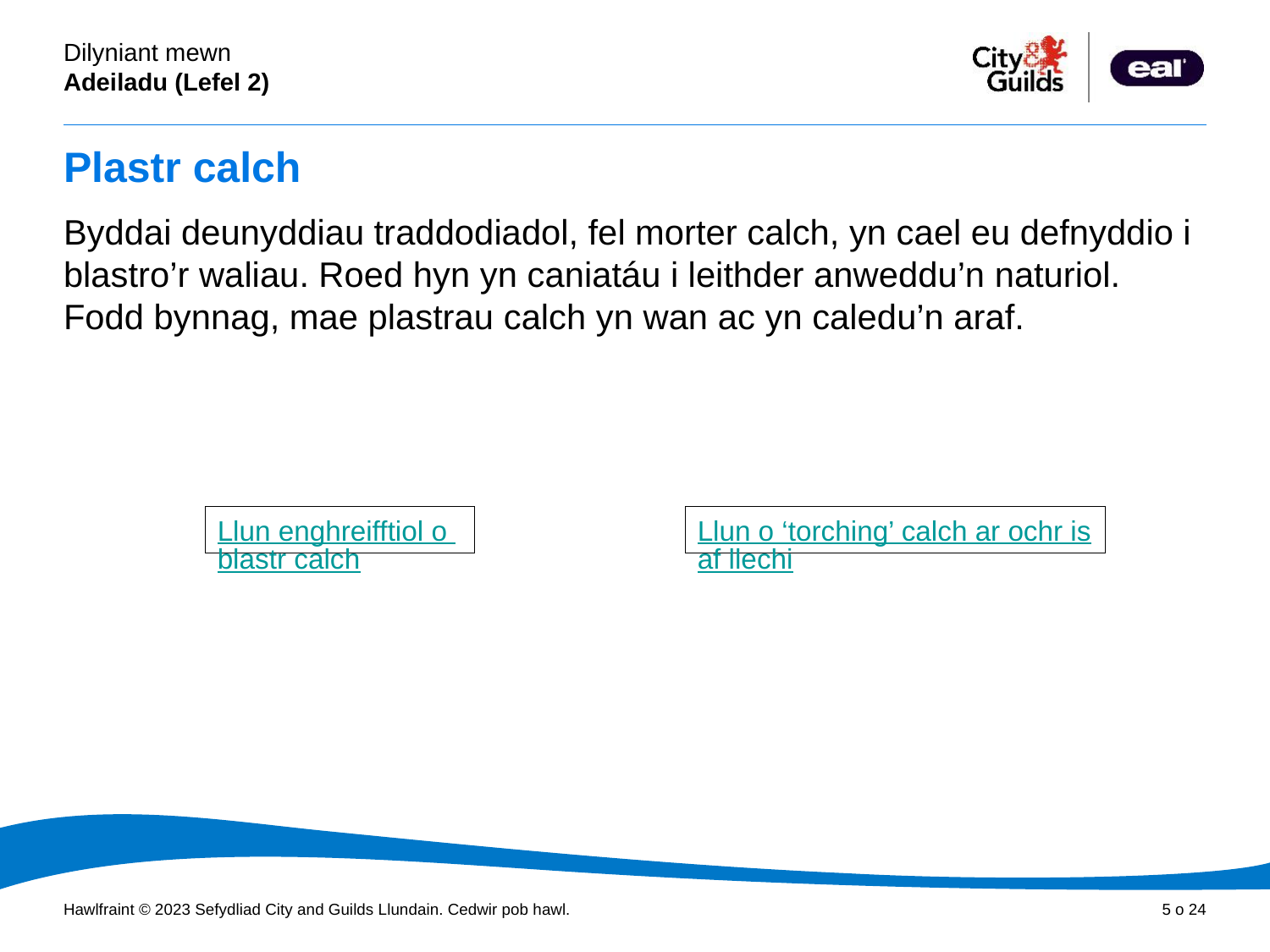

# Plastr calch
Byddai deunyddiau traddodiadol, fel morter calch, yn cael eu defnyddio i blastro’r waliau. Roed hyn yn caniatáu i leithder anweddu’n naturiol.  Fodd bynnag, mae plastrau calch yn wan ac yn caledu’n araf.
Llun o ‘torching’ calch ar ochr isaf llechi
Llun enghreifftiol o blastr calch